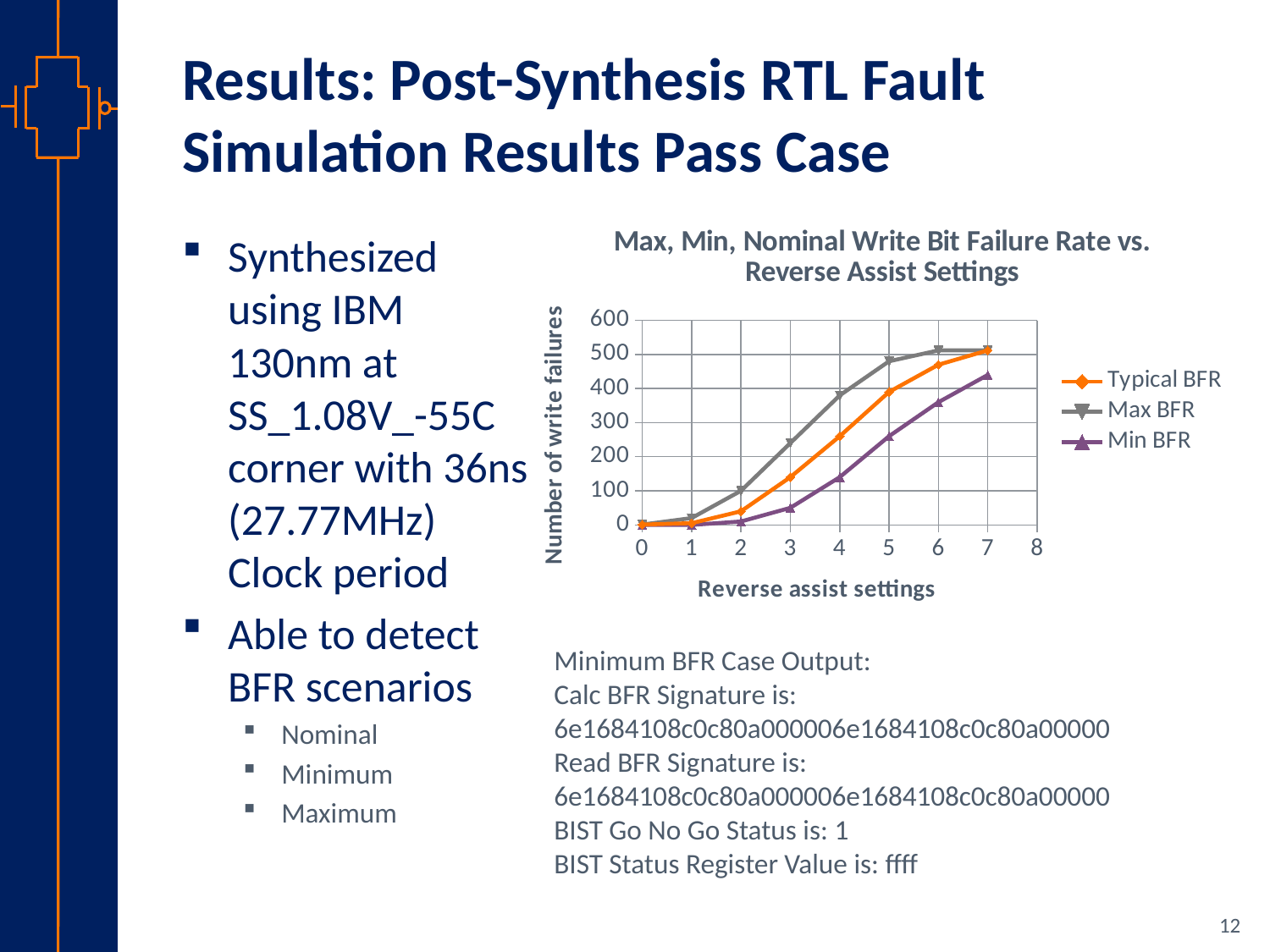

# Results: Post-Synthesis RTL Fault Simulation Results Pass Case

### Chart: Max, Min, Nominal Write Bit Failure Rate vs. Reverse Assist Settings

| Category |  |  |  |
|---|---|---|---|
Synthesized using IBM 130nm at SS_1.08V_-55C  corner with 36ns (27.77MHz) Clock period
Able to detect BFR scenarios
Nominal
Minimum
Maximum

Minimum BFR Case Output:
Calc BFR Signature is: 6e1684108c0c80a000006e1684108c0c80a00000
Read BFR Signature is: 6e1684108c0c80a000006e1684108c0c80a00000
BIST Go No Go Status is: 1
BIST Status Register Value is: ffff
12